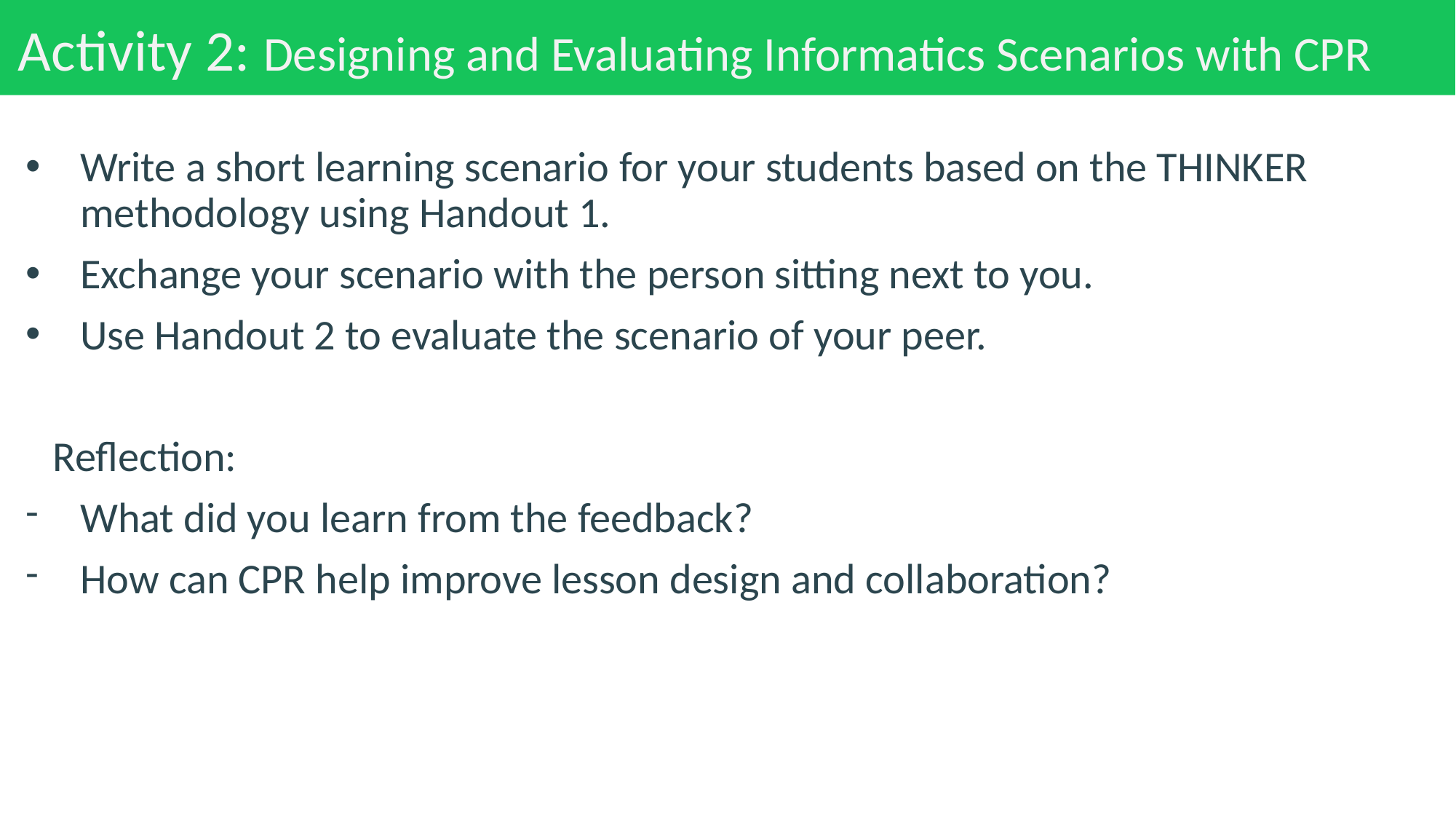

# Activity 2: Designing and Evaluating Informatics Scenarios with CPR
Write a short learning scenario for your students based on the THINKER methodology using Handout 1.
Exchange your scenario with the person sitting next to you.
Use Handout 2 to evaluate the scenario of your peer.

Reflection:
What did you learn from the feedback?
How can CPR help improve lesson design and collaboration?